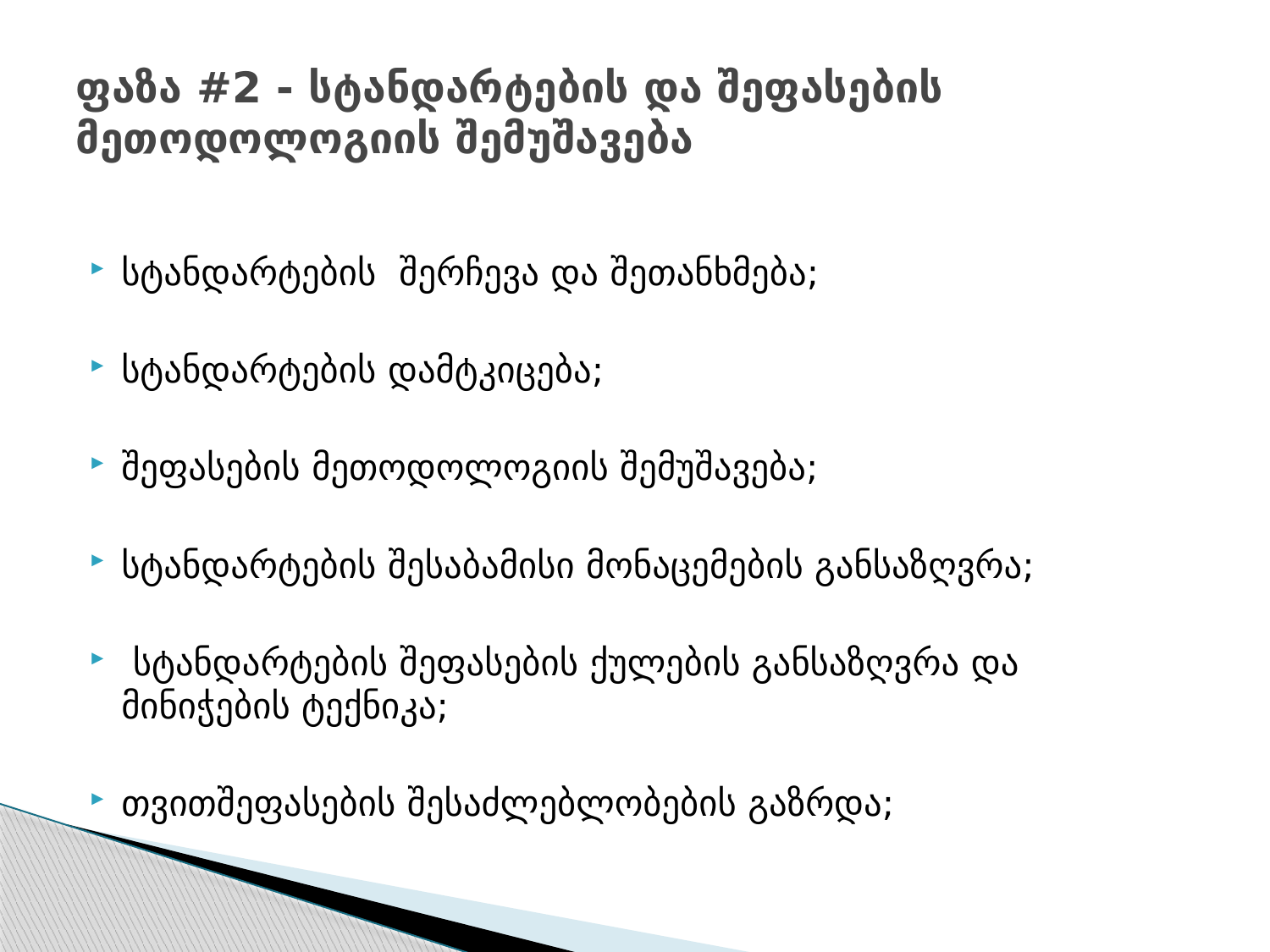

# ფაზა #2 - სტანდარტების და შეფასების მეთოდოლოგიის შემუშავება
სტანდარტების  შერჩევა და შეთანხმება;

სტანდარტების დამტკიცება;

შეფასების მეთოდოლოგიის შემუშავება;

სტანდარტების შესაბამისი მონაცემების განსაზღვრა;

 სტანდარტების შეფასების ქულების განსაზღვრა და მინიჭების ტექნიკა;

თვითშეფასების შესაძლებლობების გაზრდა;